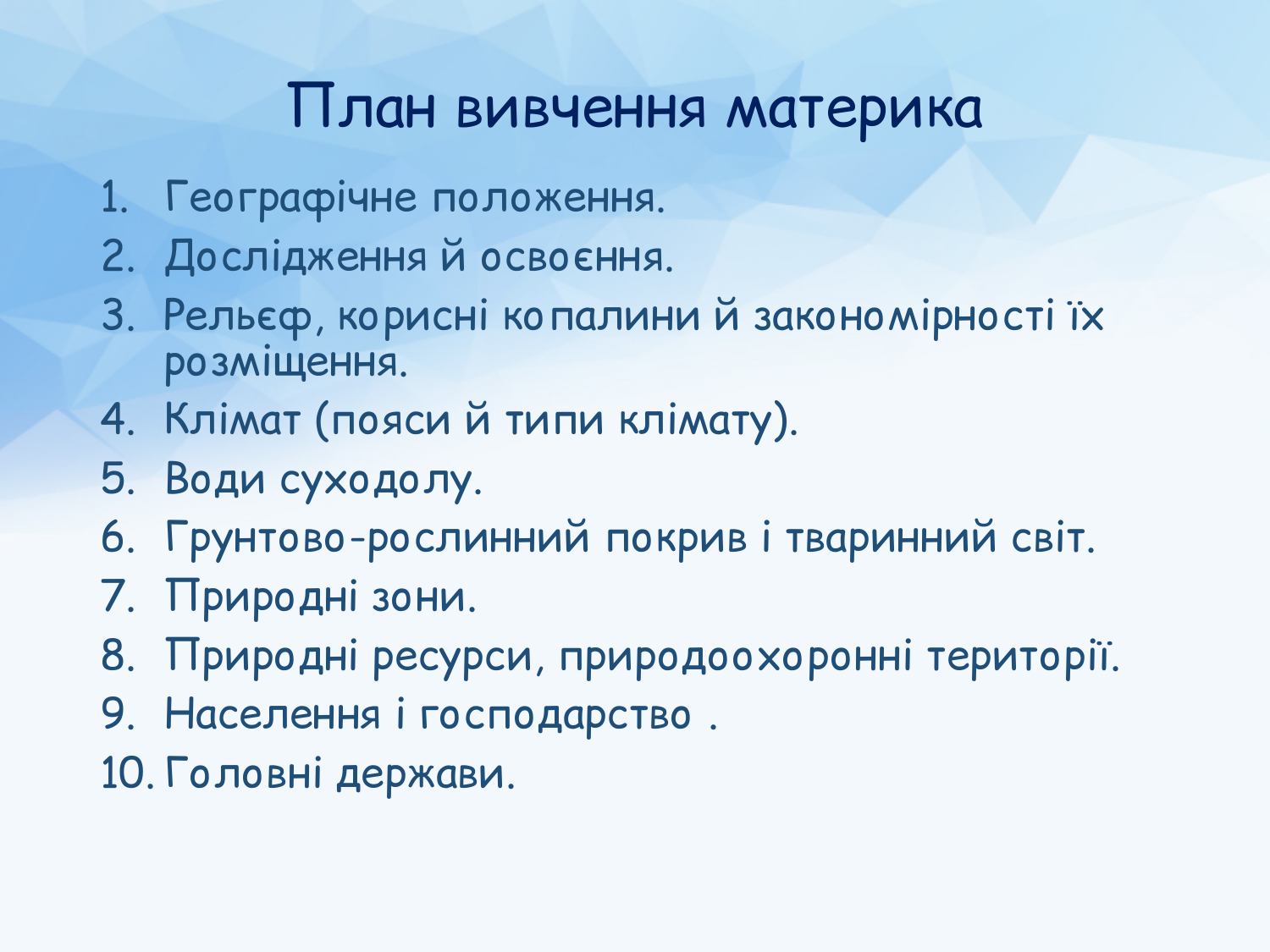

# План вивчення материка
Географічне положення.
Дослідження й освоєння.
Рельєф, корисні копалини й закономірності їх розміщення.
Клімат (пояси й типи клімату).
Води суходолу.
Грунтово-рослинний покрив і тваринний світ.
Природні зони.
Природні ресурси, природоохоронні території.
Населення і господарство .
Головні держави.